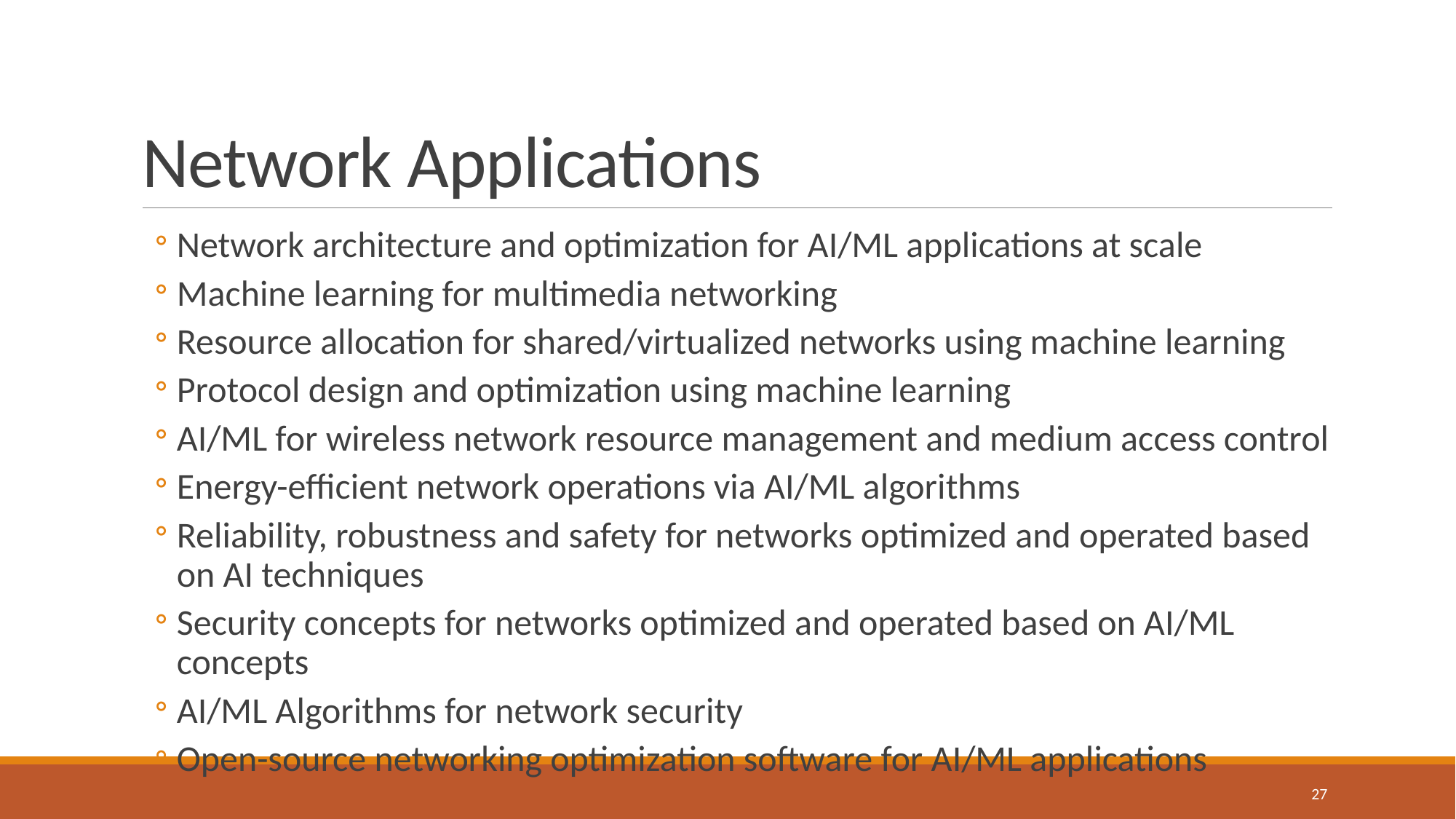

# Network Applications
Network architecture and optimization for AI/ML applications at scale
Machine learning for multimedia networking
Resource allocation for shared/virtualized networks using machine learning
Protocol design and optimization using machine learning
AI/ML for wireless network resource management and medium access control
Energy-efficient network operations via AI/ML algorithms
Reliability, robustness and safety for networks optimized and operated based on AI techniques
Security concepts for networks optimized and operated based on AI/ML concepts
AI/ML Algorithms for network security
Open-source networking optimization software for AI/ML applications
27